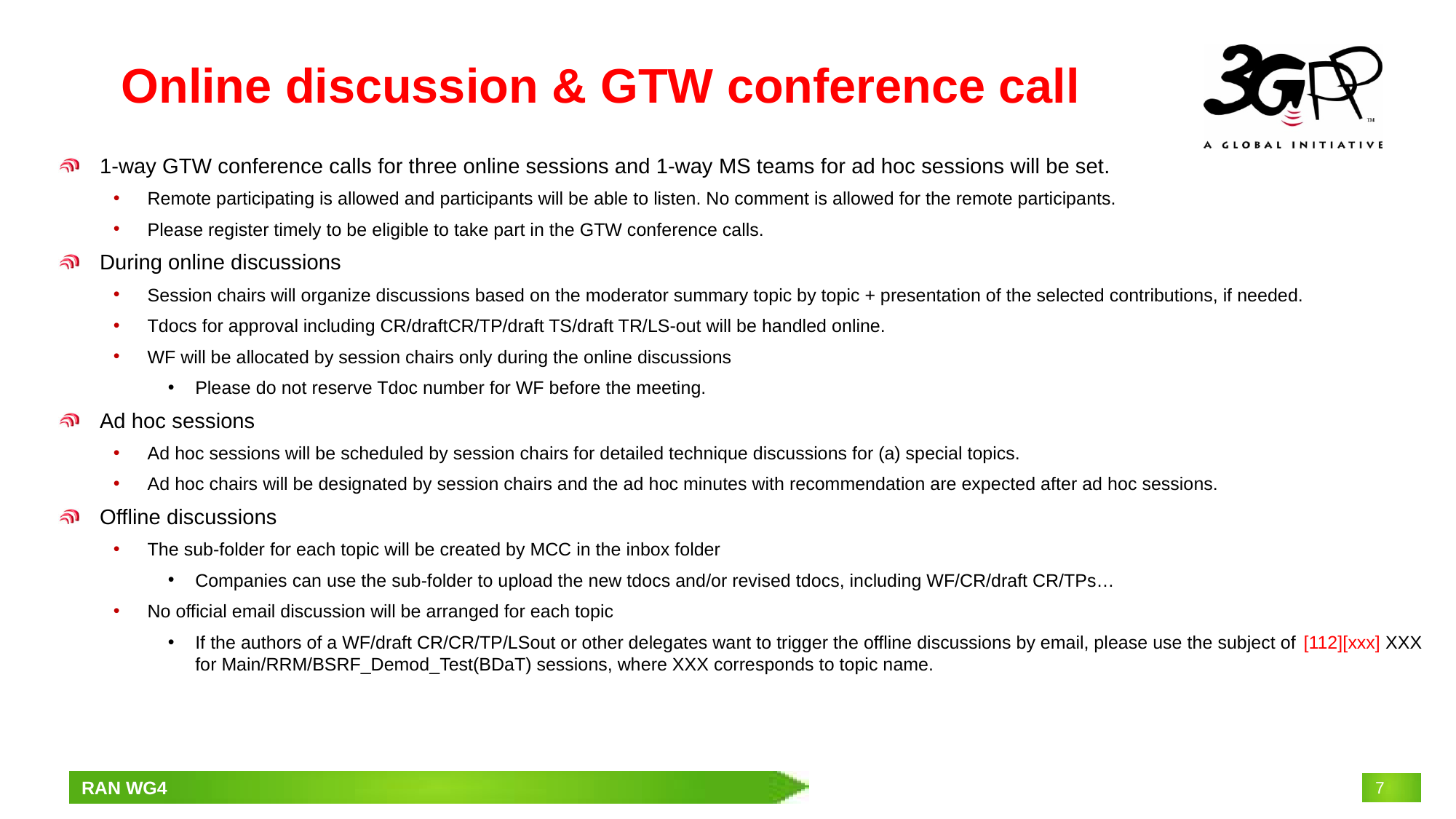

# Online discussion & GTW conference call
1-way GTW conference calls for three online sessions and 1-way MS teams for ad hoc sessions will be set.
Remote participating is allowed and participants will be able to listen. No comment is allowed for the remote participants.
Please register timely to be eligible to take part in the GTW conference calls.
During online discussions
Session chairs will organize discussions based on the moderator summary topic by topic + presentation of the selected contributions, if needed.
Tdocs for approval including CR/draftCR/TP/draft TS/draft TR/LS-out will be handled online.
WF will be allocated by session chairs only during the online discussions
Please do not reserve Tdoc number for WF before the meeting.
Ad hoc sessions
Ad hoc sessions will be scheduled by session chairs for detailed technique discussions for (a) special topics.
Ad hoc chairs will be designated by session chairs and the ad hoc minutes with recommendation are expected after ad hoc sessions.
Offline discussions
The sub-folder for each topic will be created by MCC in the inbox folder
Companies can use the sub-folder to upload the new tdocs and/or revised tdocs, including WF/CR/draft CR/TPs…
No official email discussion will be arranged for each topic
If the authors of a WF/draft CR/CR/TP/LSout or other delegates want to trigger the offline discussions by email, please use the subject of [112][xxx] XXX for Main/RRM/BSRF_Demod_Test(BDaT) sessions, where XXX corresponds to topic name.